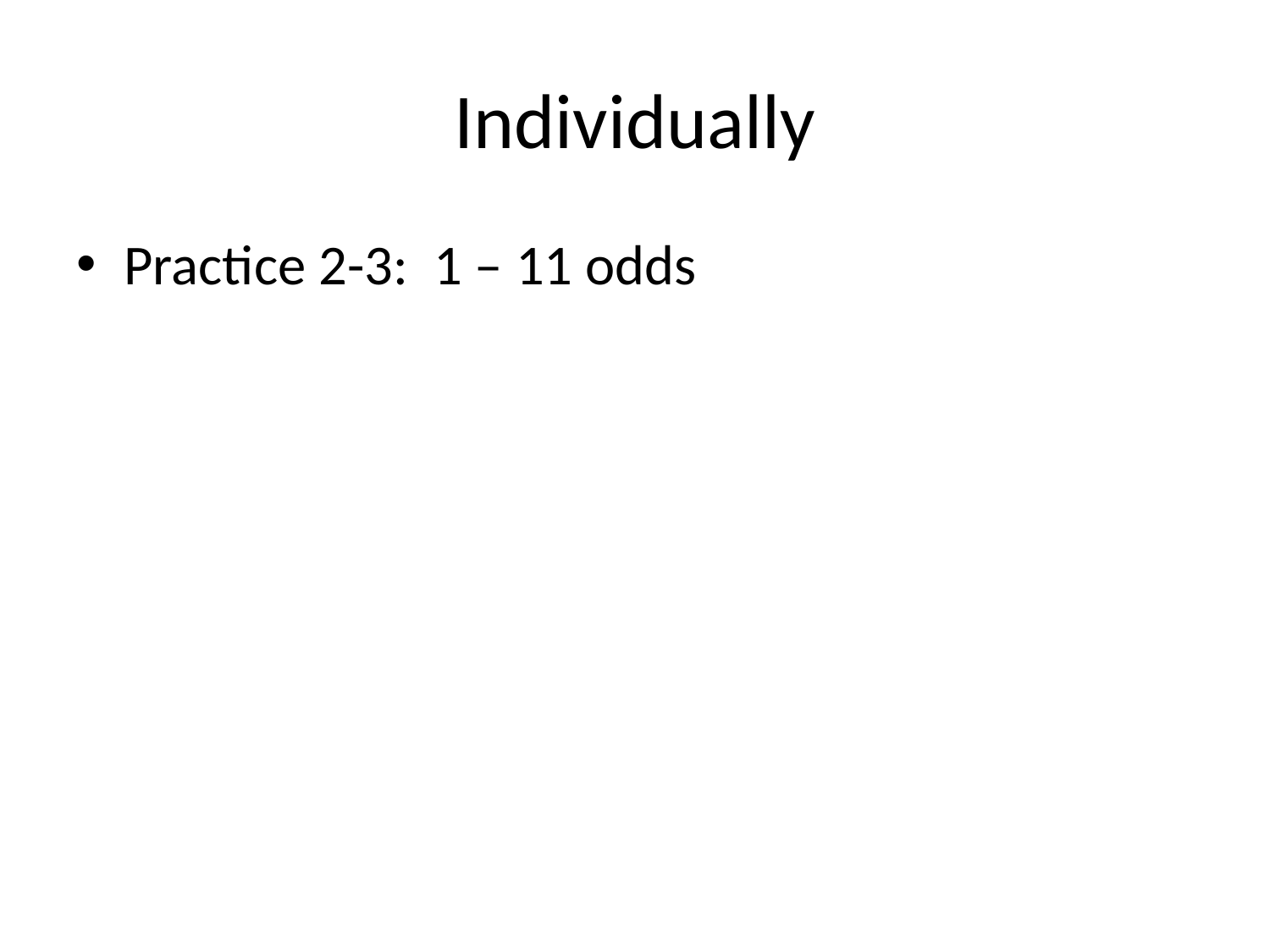

# Individually
Practice 2-3:  1 – 11 odds